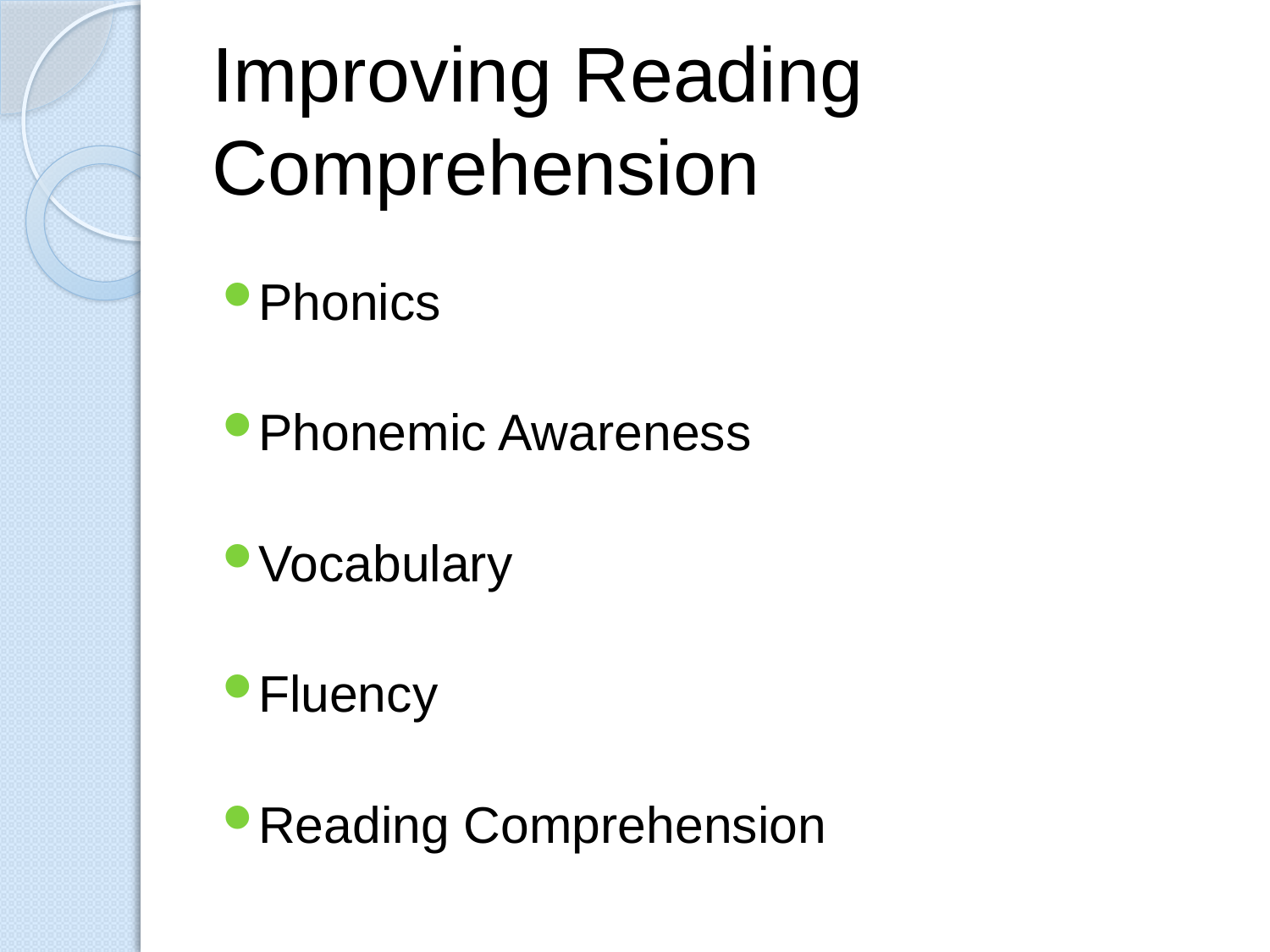

# Improving Reading Comprehension
Phonics
Phonemic Awareness
Vocabulary
Fluency
Reading Comprehension